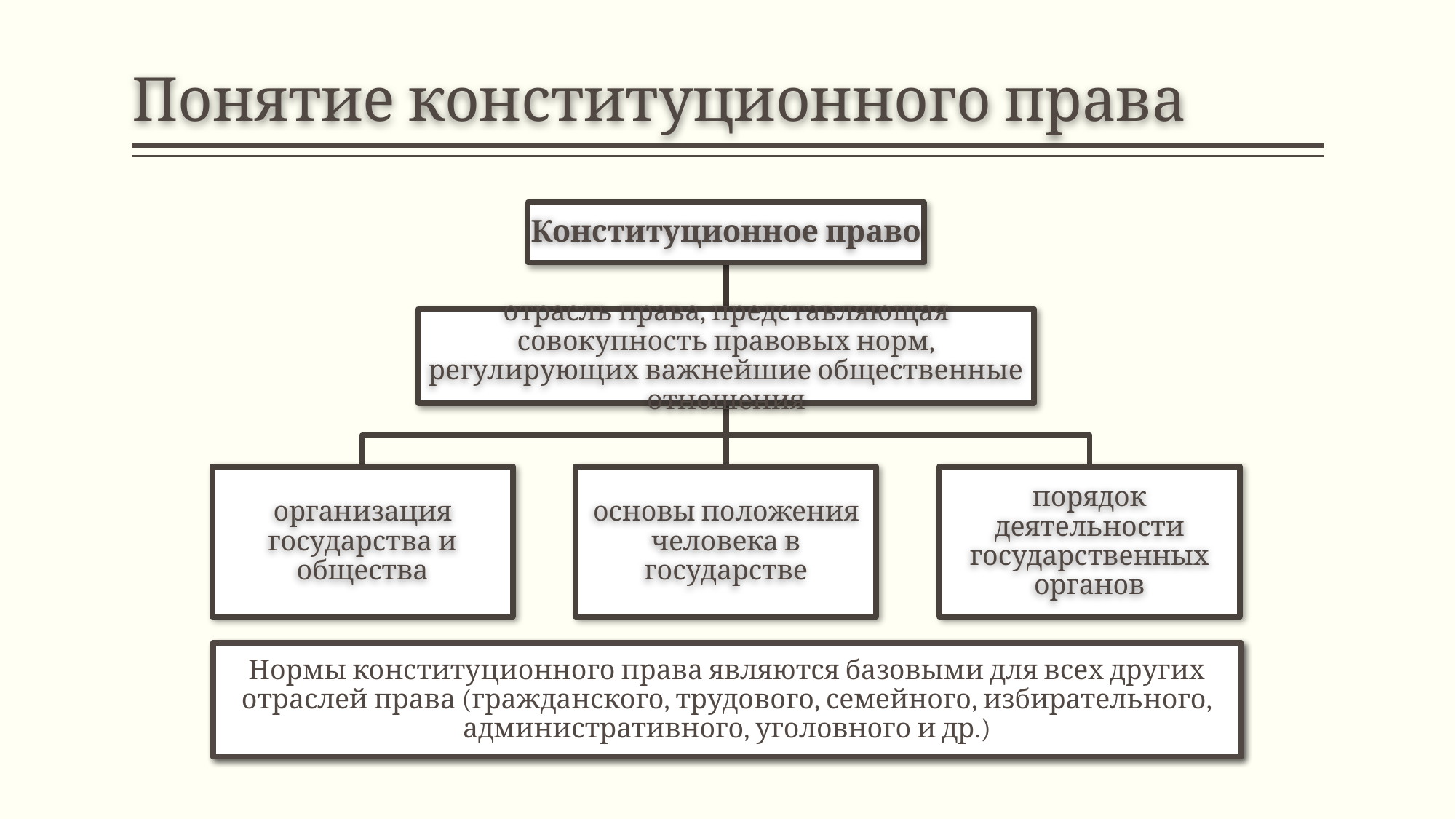

# Понятие конституционного права

Конституционное право

отрасль права, представляющая совокупность правовых норм, регулирующих важнейшие общественные отношения

организация государства и общества

основы положения человека в государстве

порядок деятельности государственных органов

Нормы конституционного права являются базовыми для всех других отраслей права (гражданского, трудового, семейного, избирательного, административного, уголовного и др.)